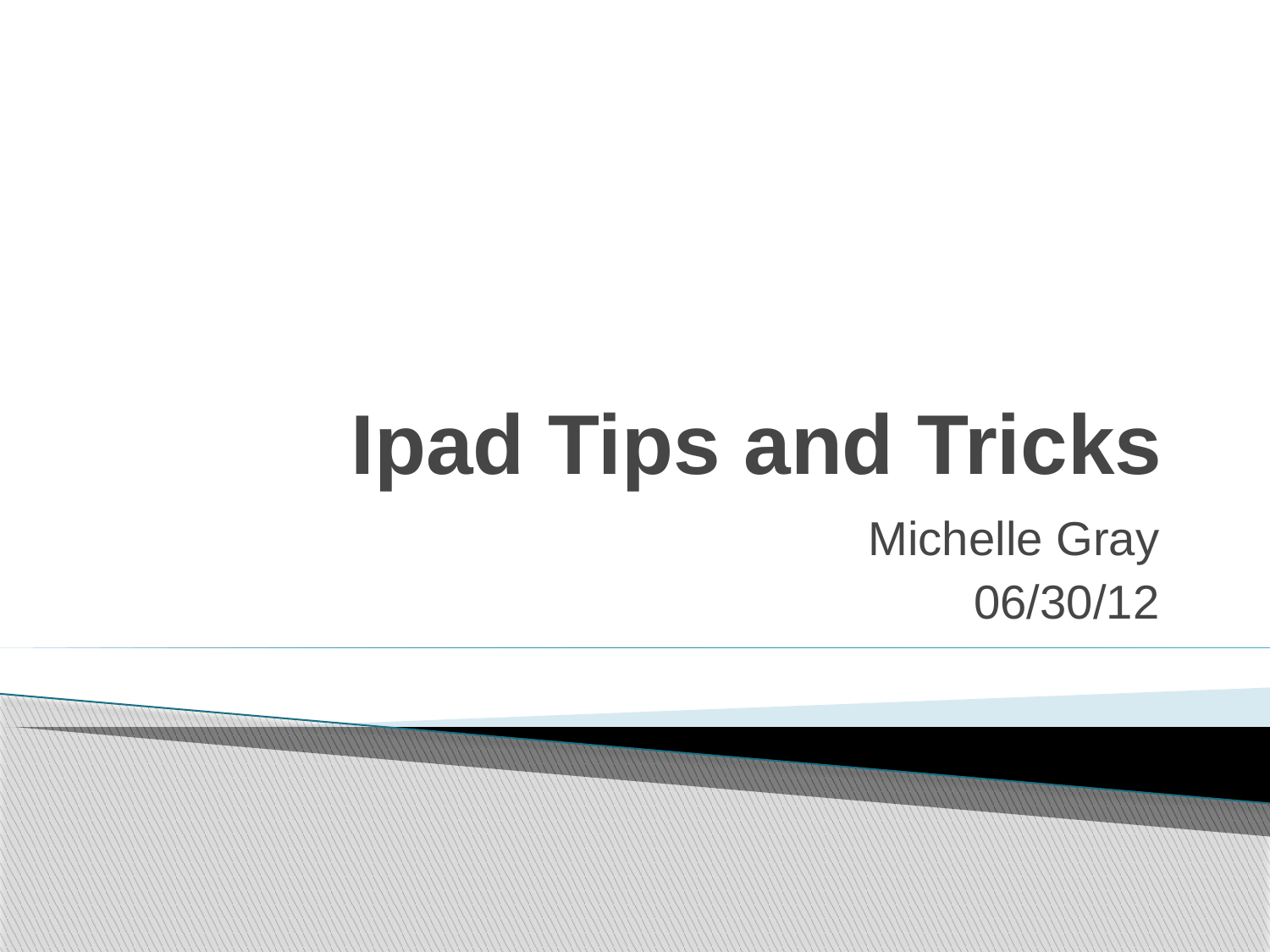

# Ipad Tips and Tricks
Michelle Gray
06/30/12